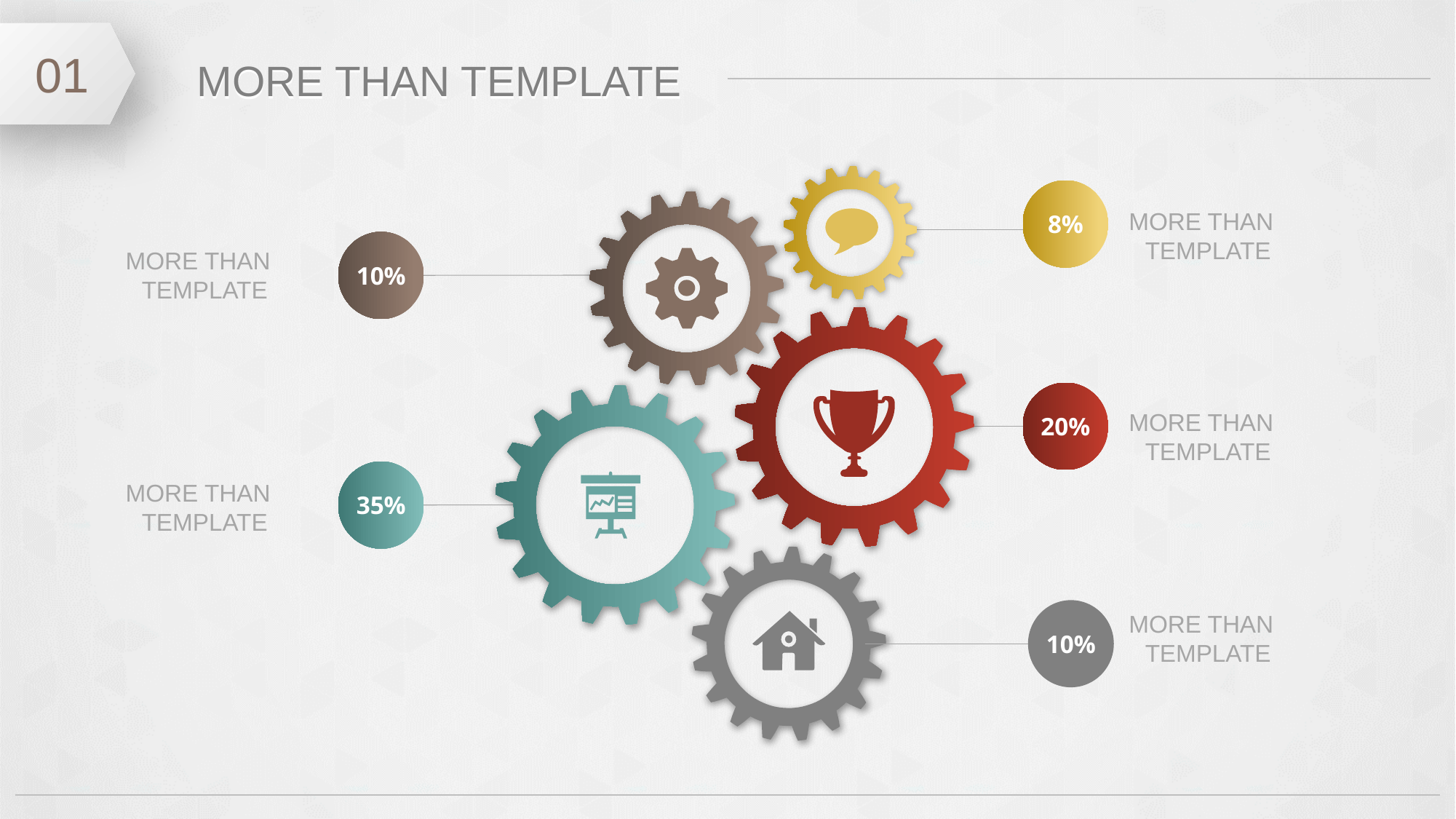

01
MORE THAN TEMPLATE

8%

MORE THAN
TEMPLATE

10%
MORE THAN
TEMPLATE

20%

MORE THAN
TEMPLATE

35%

MORE THAN
TEMPLATE

10%
MORE THAN
TEMPLATE